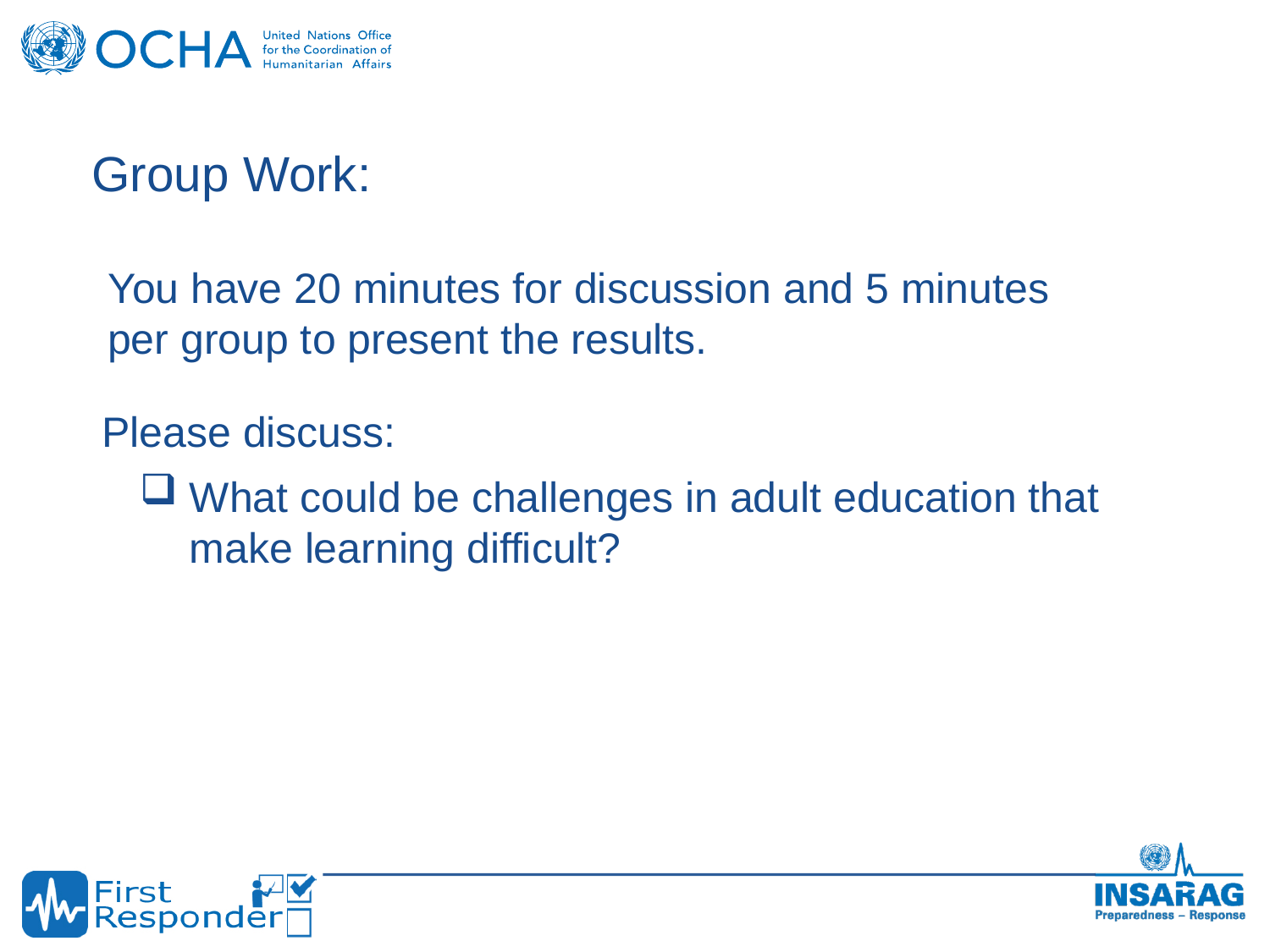

# Group Work:
You have 20 minutes for discussion and 5 minutes per group to present the results.
Please discuss:
What could be challenges in adult education that make learning difficult?